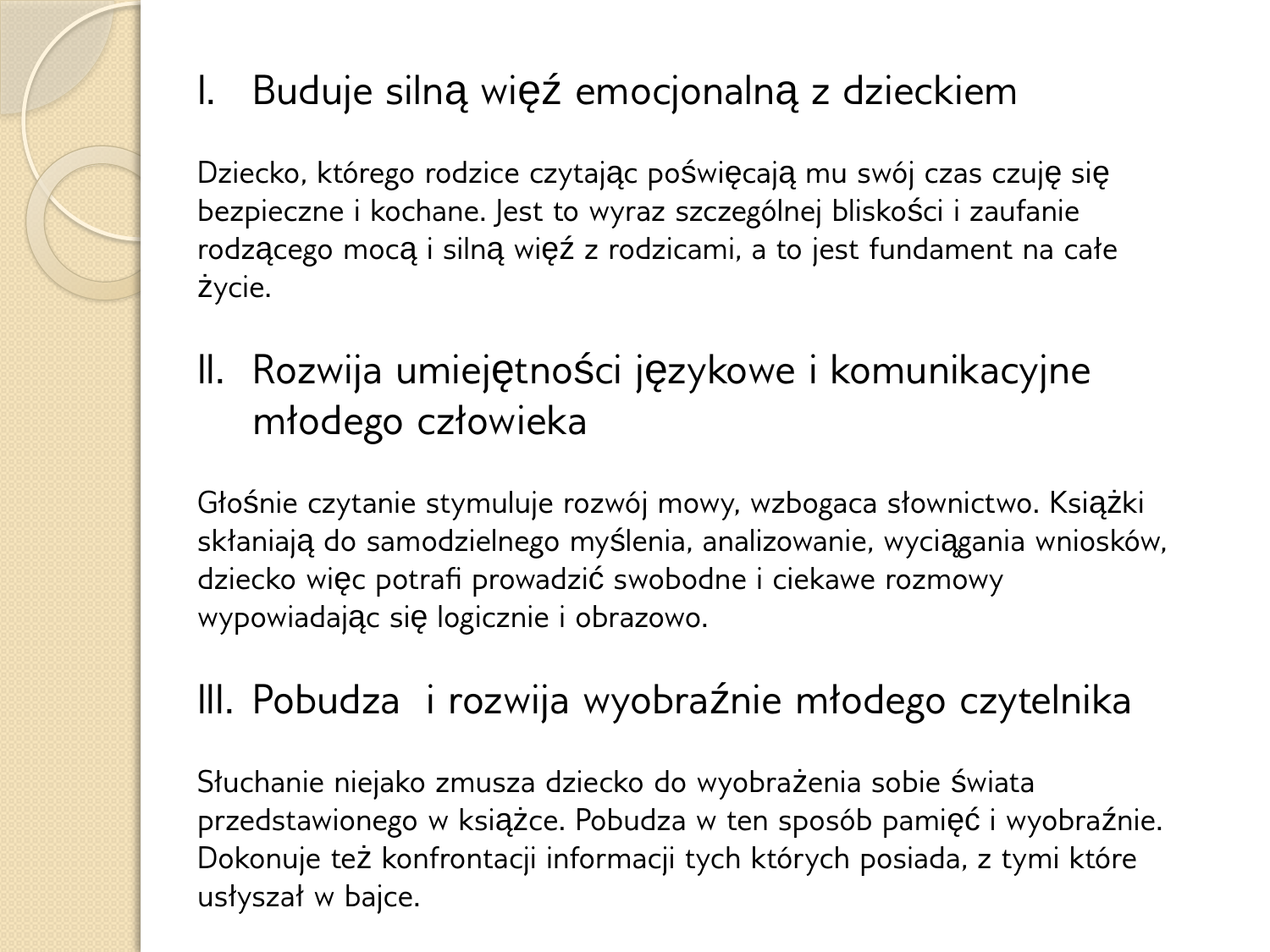

Buduje silną więź emocjonalną z dzieckiem

Dziecko, którego rodzice czytając poświęcają mu swój czas czuję się bezpieczne i kochane. Jest to wyraz szczególnej bliskości i zaufanie rodzącego mocą i silną więź z rodzicami, a to jest fundament na całe życie.

Rozwija umiejętności językowe i komunikacyjne młodego człowieka

Głośnie czytanie stymuluje rozwój mowy, wzbogaca słownictwo. Książki skłaniają do samodzielnego myślenia, analizowanie, wyciągania wniosków, dziecko więc potrafi prowadzić swobodne i ciekawe rozmowy wypowiadając się logicznie i obrazowo.

Pobudza  i rozwija wyobraźnie młodego czytelnika

Słuchanie niejako zmusza dziecko do wyobrażenia sobie świata przedstawionego w książce. Pobudza w ten sposób pamięć i wyobraźnie. Dokonuje też konfrontacji informacji tych których posiada, z tymi które usłyszał w bajce.